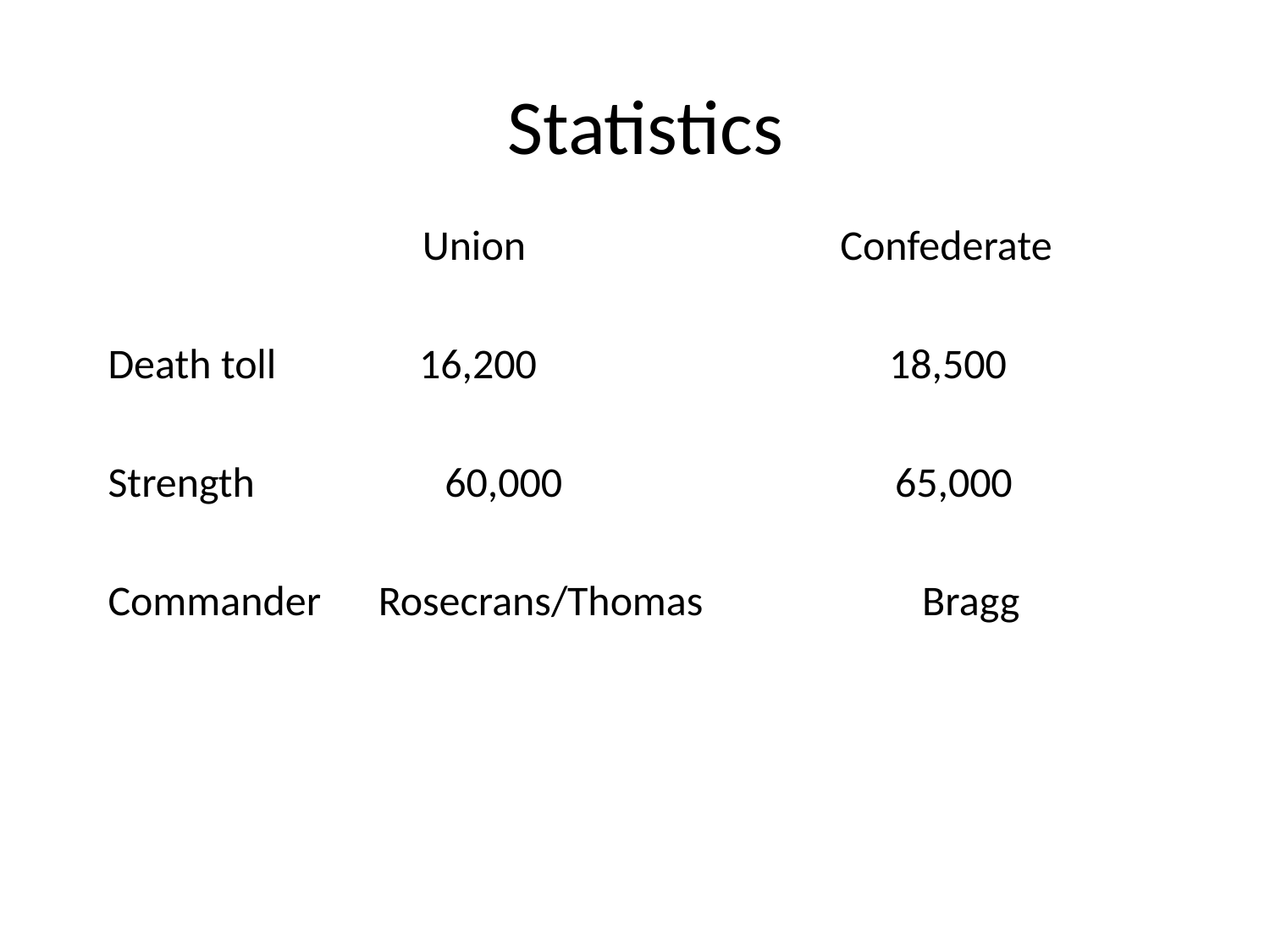

# Statistics
                                 Union                                 Confederate

Death toll               16,200                                     18,500

Strength                    60,000                                   65,000

Commander      Rosecrans/Thomas                       Bragg